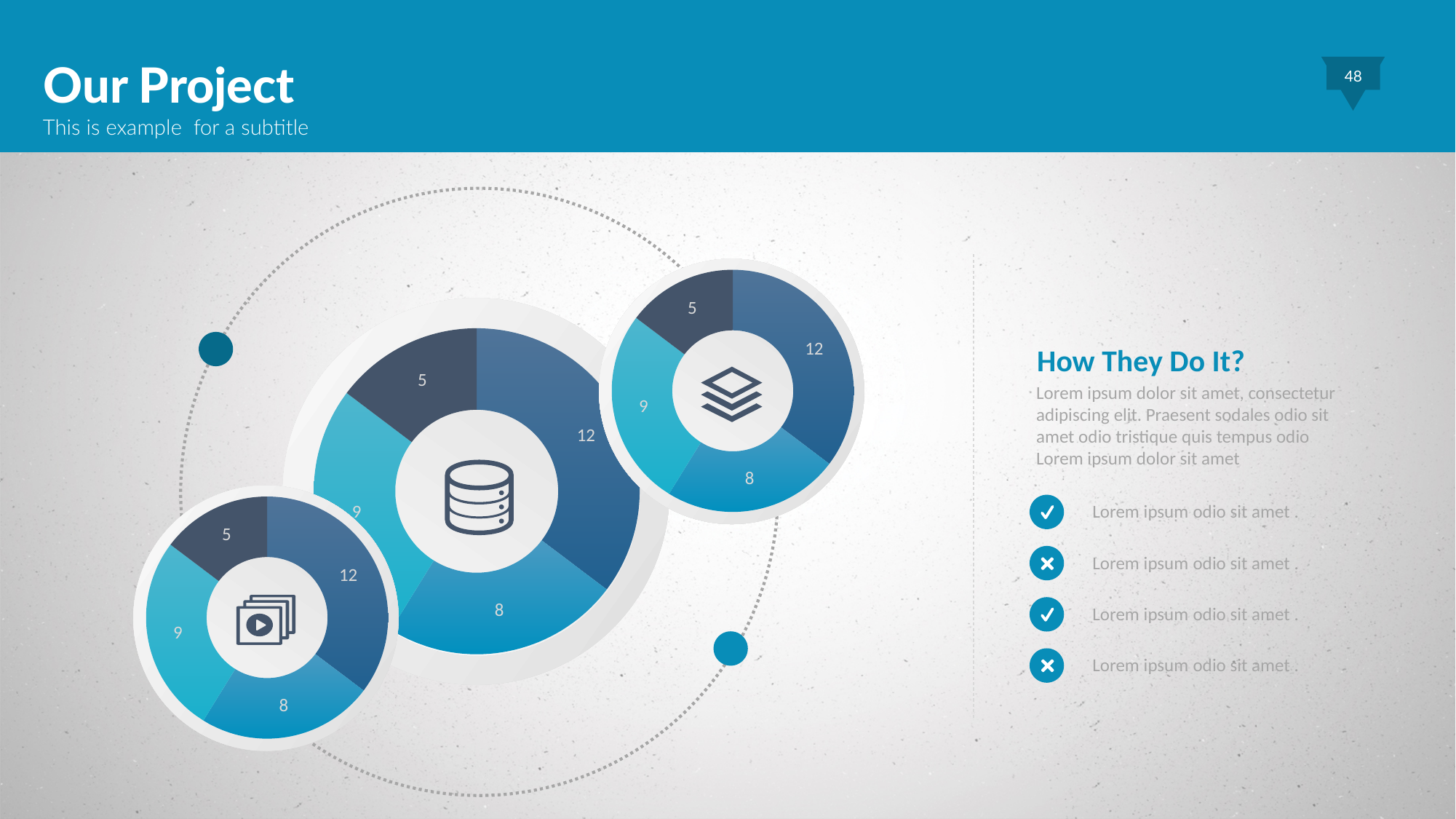

Our Project
This is example  for a subtitle

48

### Chart

| Category | Sales |
|---|---|
| 1st Qtr | 12.0 |
| 2nd Qtr | 8.0 |

### Chart

| Category | Sales |
|---|---|
| 1st Qtr | 12.0 |
| 2nd Qtr | 8.0 |
How They Do It?
Lorem ipsum dolor sit amet, consectetur adipiscing elit. Praesent sodales odio sit amet odio tristique quis tempus odio Lorem ipsum dolor sit amet

Lorem ipsum odio sit amet .

Lorem ipsum odio sit amet .

Lorem ipsum odio sit amet .

Lorem ipsum odio sit amet .

### Chart

| Category | Sales |
|---|---|
| 1st Qtr | 12.0 |
| 2nd Qtr | 8.0 |